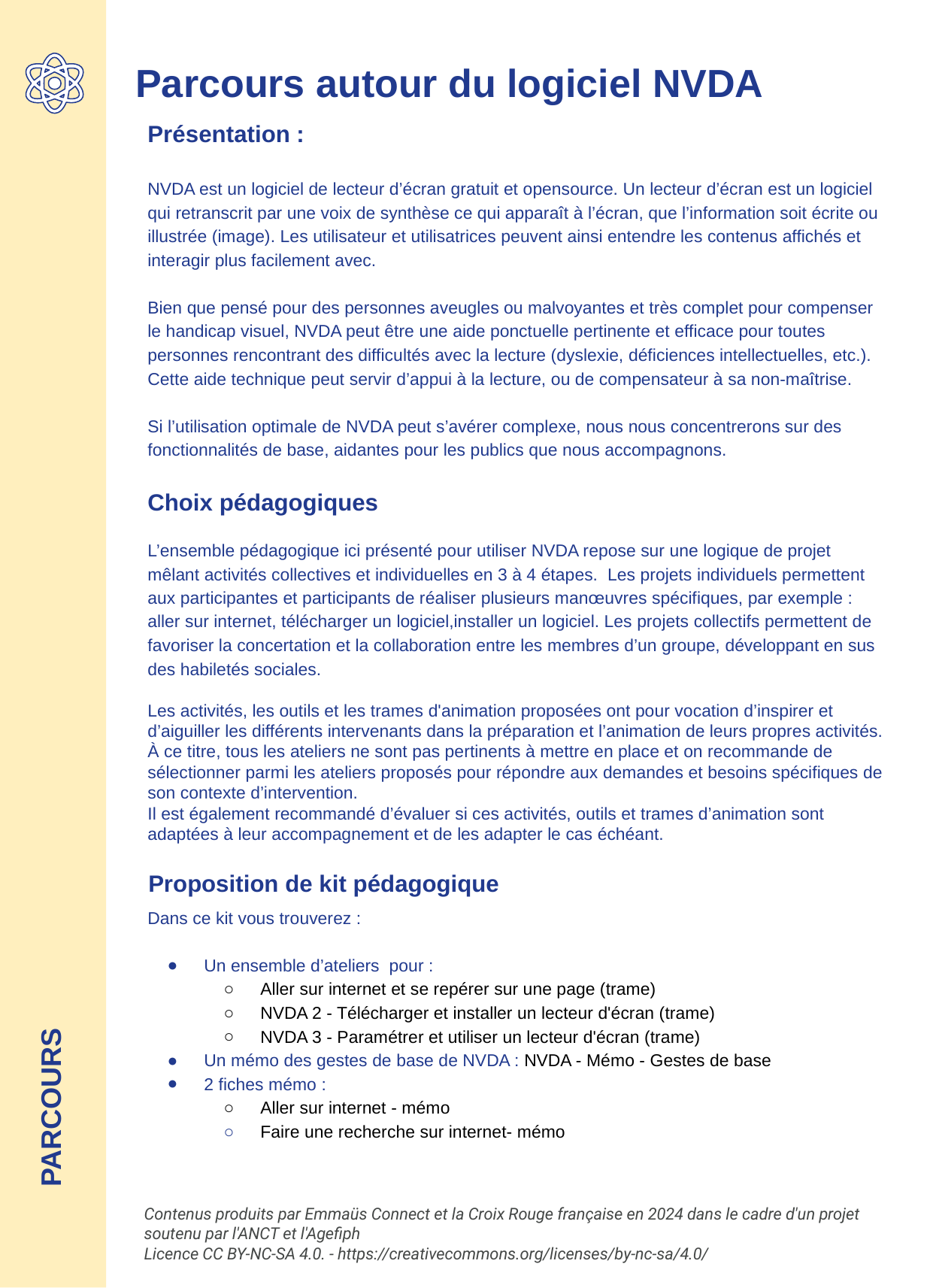

Parcours autour du logiciel NVDA

Présentation :

NVDA est un logiciel de lecteur d’écran gratuit et opensource. Un lecteur d’écran est un logiciel qui retranscrit par une voix de synthèse ce qui apparaît à l’écran, que l’information soit écrite ou illustrée (image). Les utilisateur et utilisatrices peuvent ainsi entendre les contenus affichés et interagir plus facilement avec.

Bien que pensé pour des personnes aveugles ou malvoyantes et très complet pour compenser le handicap visuel, NVDA peut être une aide ponctuelle pertinente et efficace pour toutes personnes rencontrant des difficultés avec la lecture (dyslexie, déficiences intellectuelles, etc.). Cette aide technique peut servir d’appui à la lecture, ou de compensateur à sa non-maîtrise.

Si l’utilisation optimale de NVDA peut s’avérer complexe, nous nous concentrerons sur des fonctionnalités de base, aidantes pour les publics que nous accompagnons.

Choix pédagogiques

L’ensemble pédagogique ici présenté pour utiliser NVDA repose sur une logique de projet mêlant activités collectives et individuelles en 3 à 4 étapes.  Les projets individuels permettent aux participantes et participants de réaliser plusieurs manœuvres spécifiques, par exemple : aller sur internet, télécharger un logiciel,installer un logiciel. Les projets collectifs permettent de favoriser la concertation et la collaboration entre les membres d’un groupe, développant en sus des habiletés sociales.

Les activités, les outils et les trames d'animation proposées ont pour vocation d’inspirer et d’aiguiller les différents intervenants dans la préparation et l’animation de leurs propres activités. À ce titre, tous les ateliers ne sont pas pertinents à mettre en place et on recommande de sélectionner parmi les ateliers proposés pour répondre aux demandes et besoins spécifiques de son contexte d’intervention.
Il est également recommandé d’évaluer si ces activités, outils et trames d’animation sont adaptées à leur accompagnement et de les adapter le cas échéant.
Proposition de kit pédagogique
Dans ce kit vous trouverez :

Un ensemble d’ateliers  pour :
Aller sur internet et se repérer sur une page (trame)
NVDA 2 - Télécharger et installer un lecteur d'écran (trame)
NVDA 3 - Paramétrer et utiliser un lecteur d'écran (trame)
Un mémo des gestes de base de NVDA : NVDA - Mémo - Gestes de base
2 fiches mémo :
Aller sur internet - mémo
Faire une recherche sur internet- mémo
PARCOURS